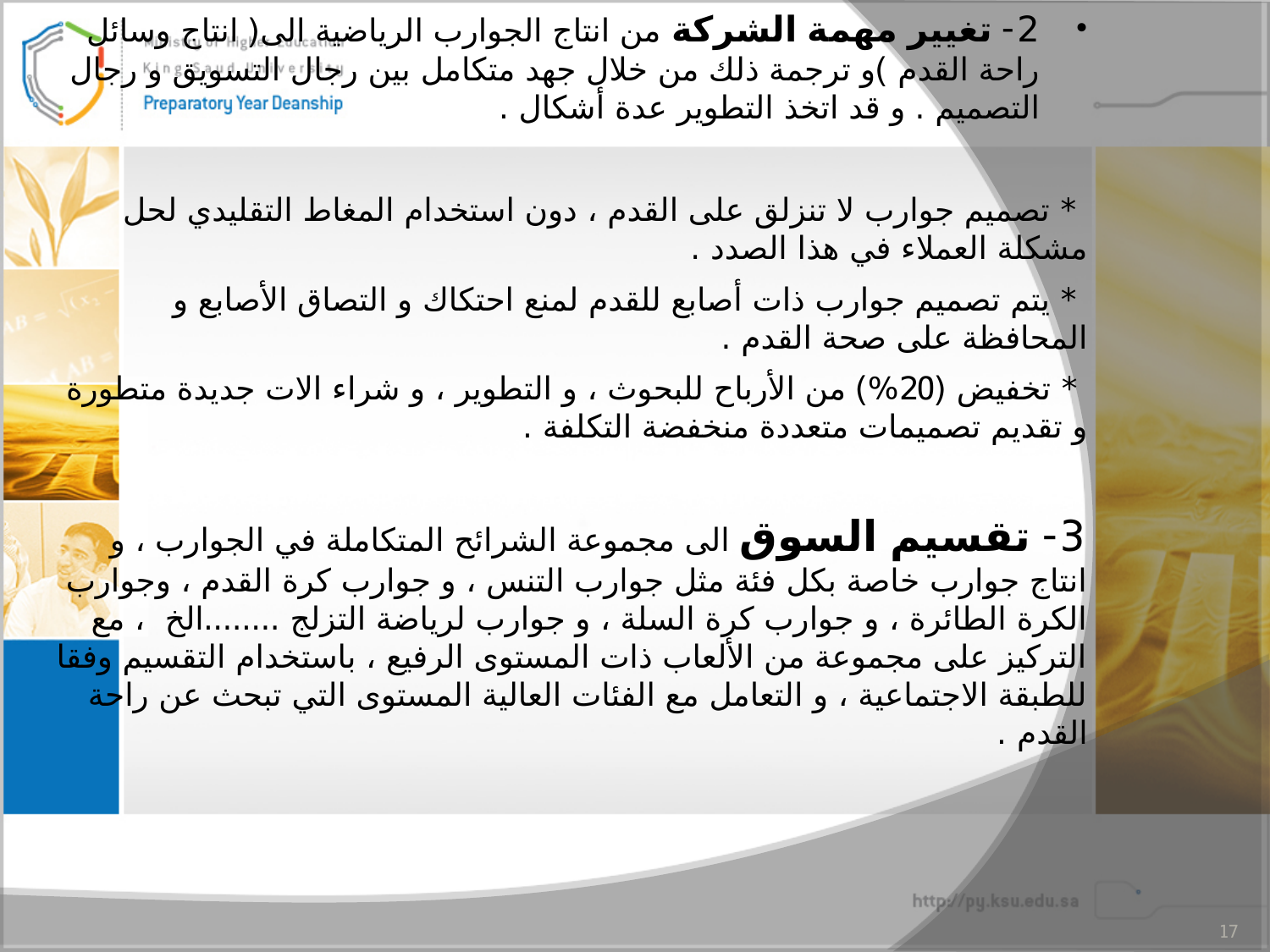

2- تغيير مهمة الشركة من انتاج الجوارب الرياضية الى( انتاج وسائل راحة القدم )و ترجمة ذلك من خلال جهد متكامل بين رجال التسويق و رجال التصميم . و قد اتخذ التطوير عدة أشكال .

 * تصميم جوارب لا تنزلق على القدم ، دون استخدام المغاط التقليدي لحل مشكلة العملاء في هذا الصدد .
 * يتم تصميم جوارب ذات أصابع للقدم لمنع احتكاك و التصاق الأصابع و المحافظة على صحة القدم .
 * تخفيض (20%) من الأرباح للبحوث ، و التطوير ، و شراء الات جديدة متطورة و تقديم تصميمات متعددة منخفضة التكلفة .

3- تقسيم السوق الى مجموعة الشرائح المتكاملة في الجوارب ، و انتاج جوارب خاصة بكل فئة مثل جوارب التنس ، و جوارب كرة القدم ، وجوارب الكرة الطائرة ، و جوارب كرة السلة ، و جوارب لرياضة التزلج ........الخ  ، مع التركيز على مجموعة من الألعاب ذات المستوى الرفيع ، باستخدام التقسيم وفقا للطبقة الاجتماعية ، و التعامل مع الفئات العالية المستوى التي تبحث عن راحة القدم .

17